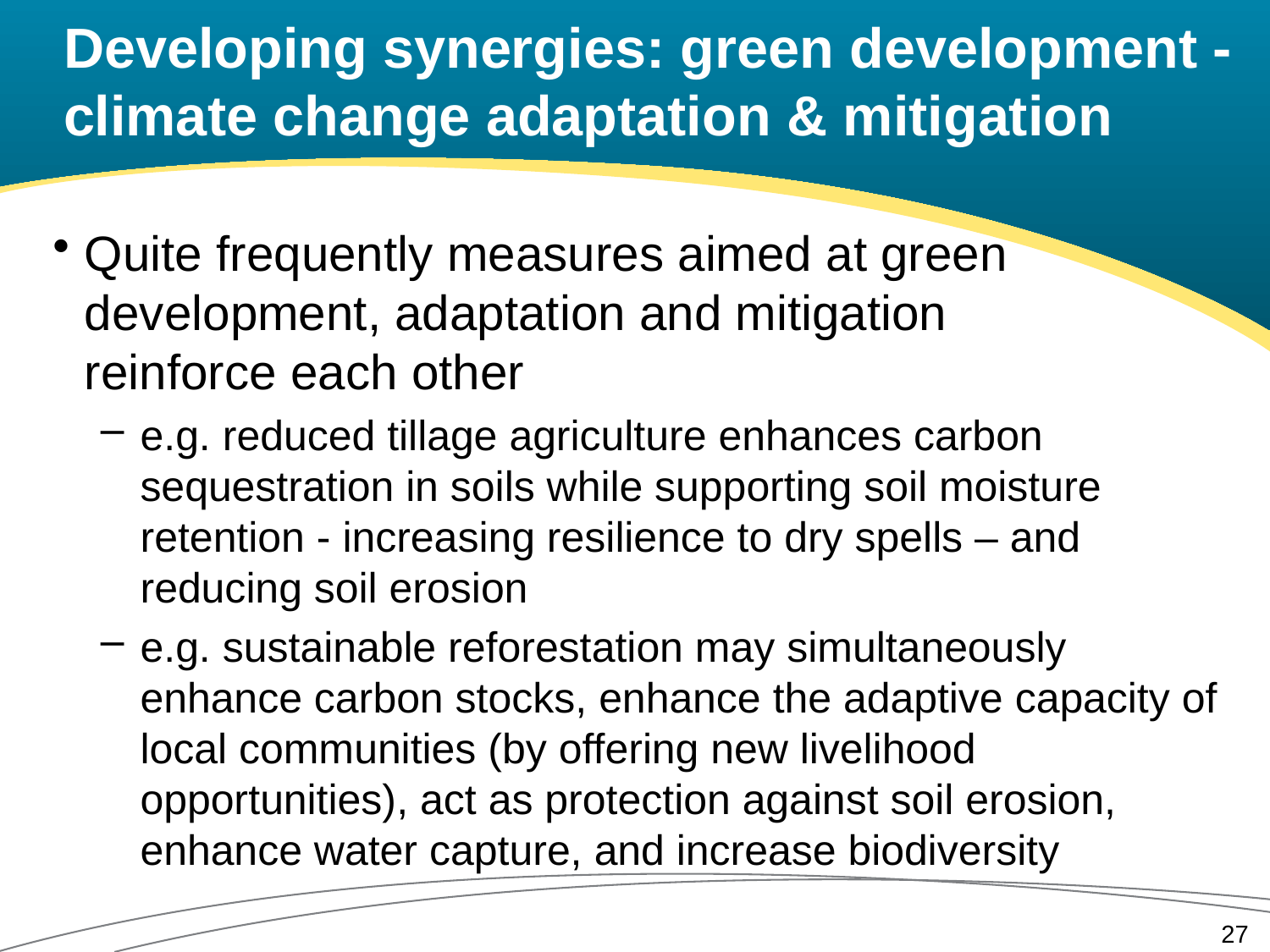

# Developing synergies: green development - climate change adaptation & mitigation
Quite frequently measures aimed at green development, adaptation and mitigation
reinforce each other
e.g. reduced tillage agriculture enhances carbon sequestration in soils while supporting soil moisture retention - increasing resilience to dry spells – and reducing soil erosion
e.g. sustainable reforestation may simultaneously enhance carbon stocks, enhance the adaptive capacity of local communities (by offering new livelihood opportunities), act as protection against soil erosion, enhance water capture, and increase biodiversity
27